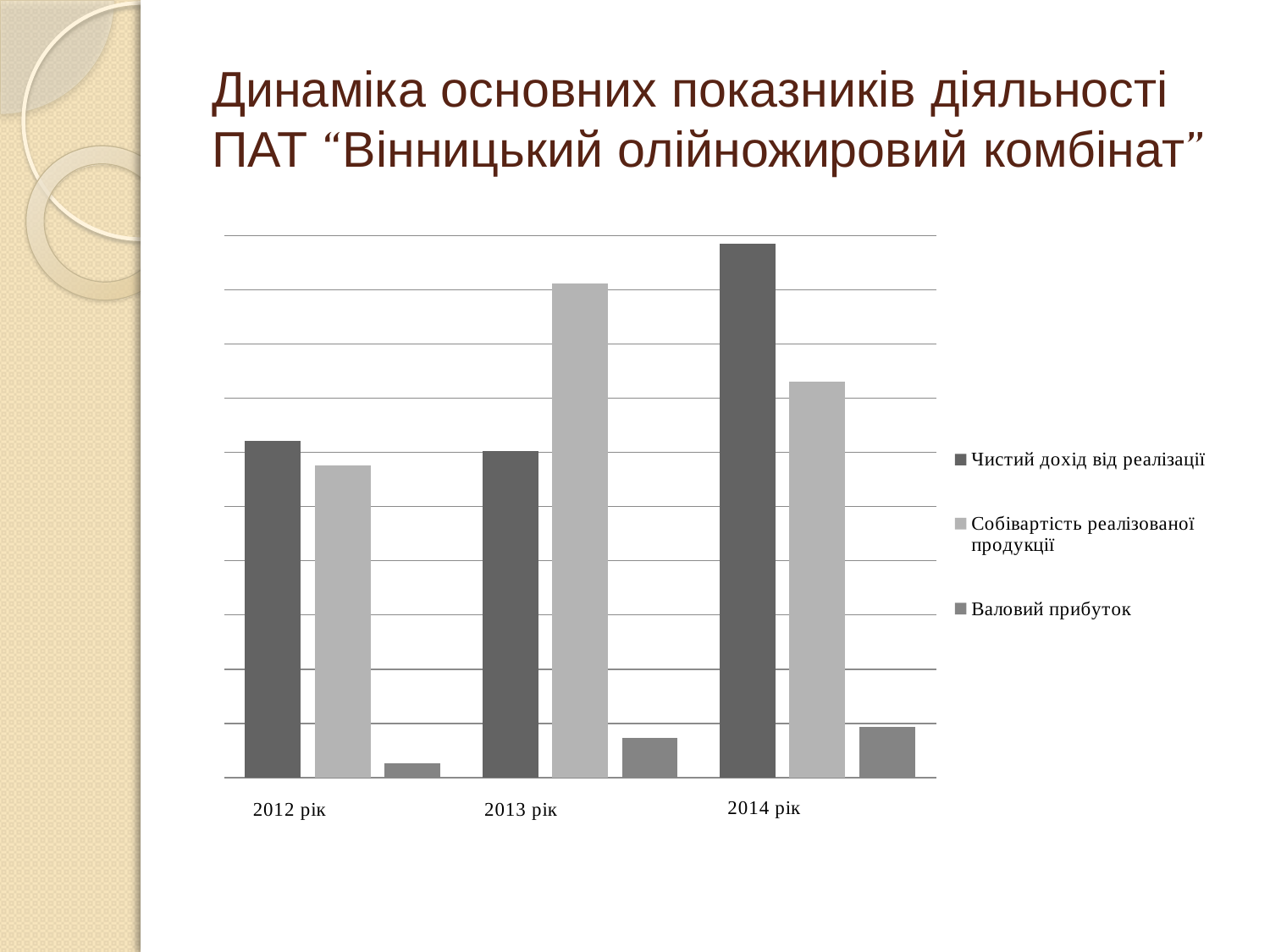

# Динаміка основних показників діяльності ПАТ “Вінницький олійножировий комбінат”

### Chart

| Category | Чистий дохід від реалізації | Собівартість реалізованої продукції | Валовий прибуток  |
|---|---|---|---|
| 2010 | 124283.0 | 115381.0 | 5297.0 |
| 2011 | 120678.0 | 182444.0 | 14675.0 |
| 2012 | 197119.0 | 145991.0 | 18827.0 |